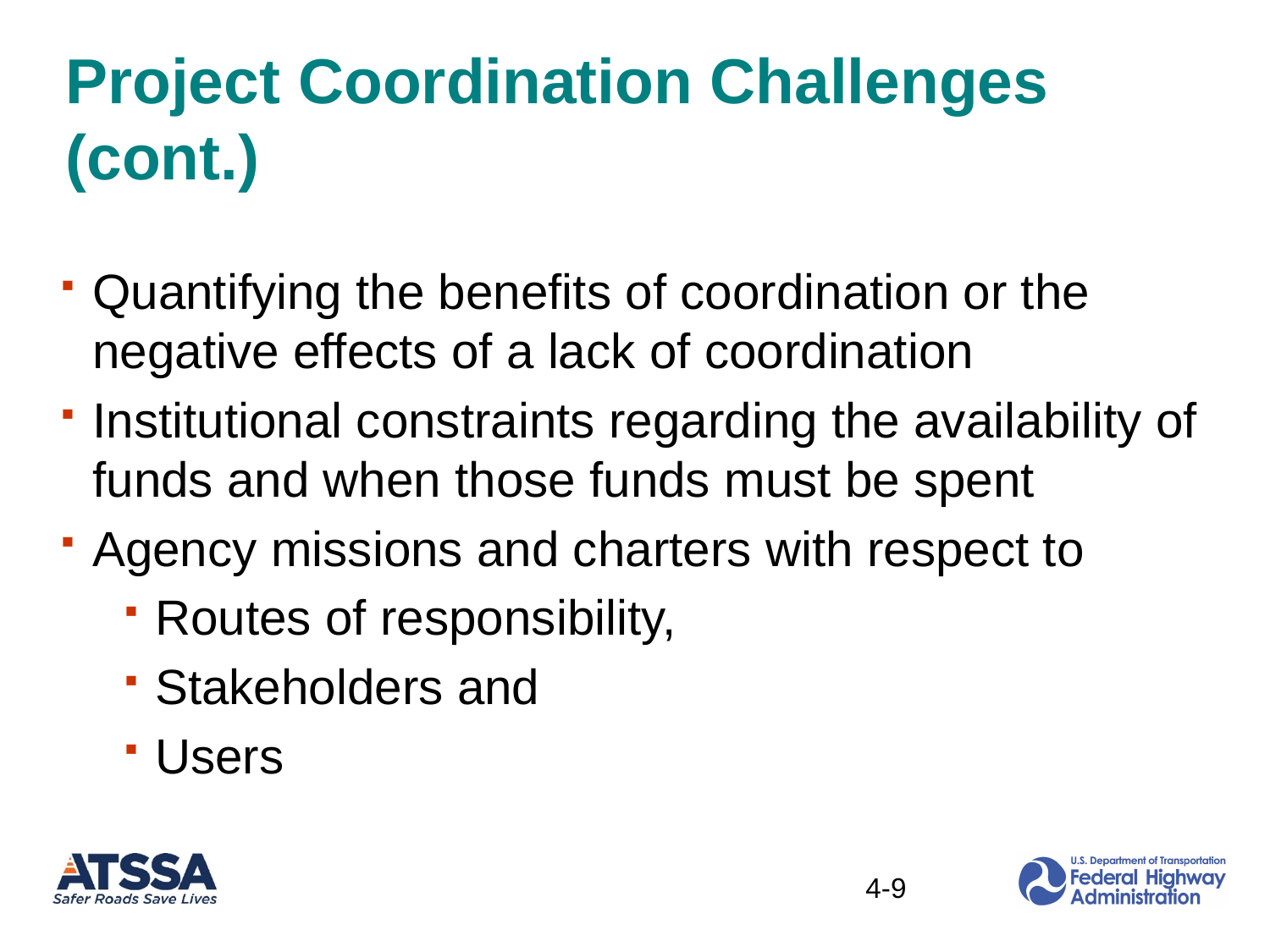

# Project Coordination Challenges (cont.)
Quantifying the benefits of coordination or the negative effects of a lack of coordination
Institutional constraints regarding the availability of funds and when those funds must be spent
Agency missions and charters with respect to
Routes of responsibility,
Stakeholders and
Users